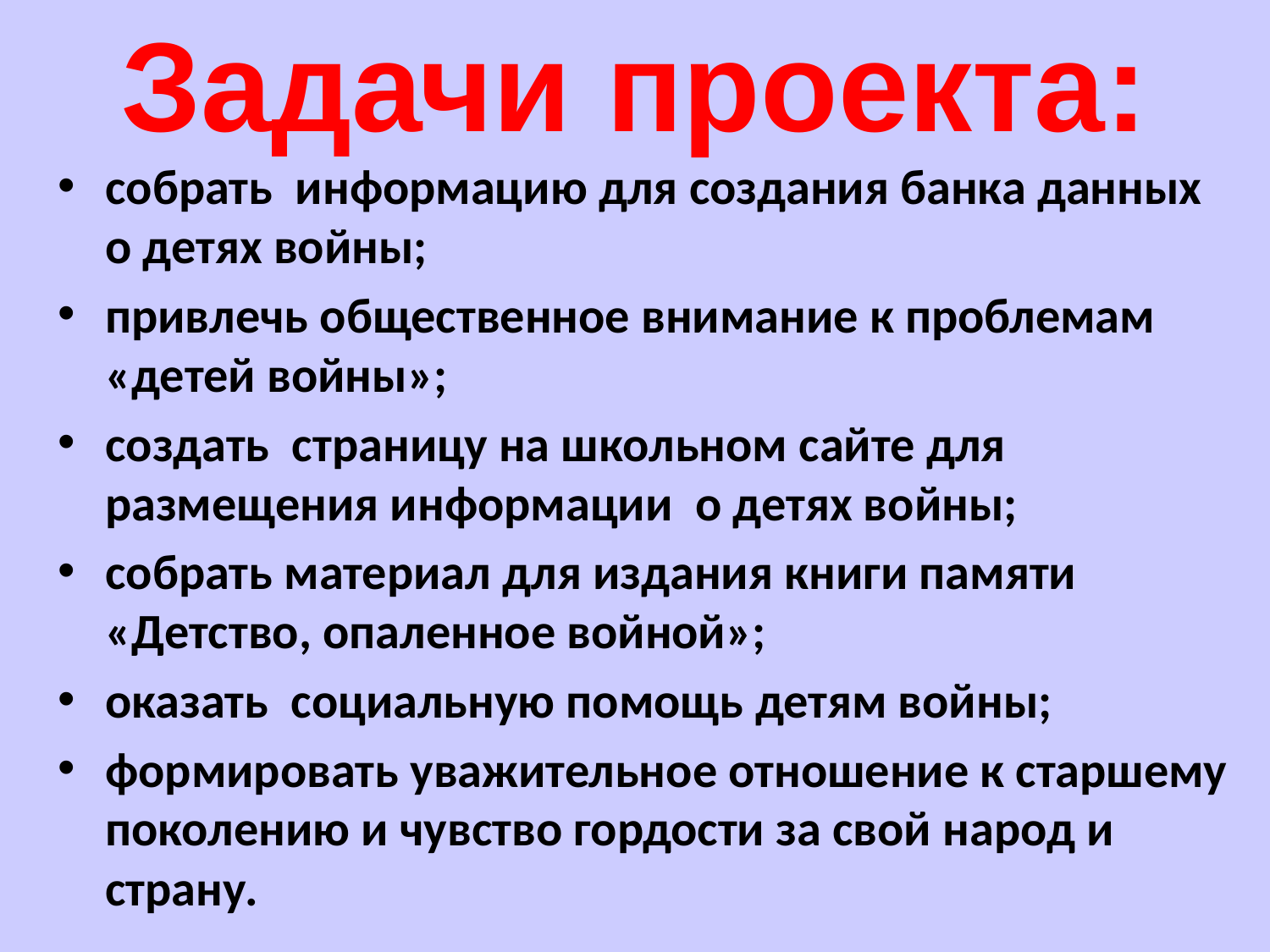

# Задачи проекта:
собрать  информацию для создания банка данных   о детях войны;
привлечь общественное внимание к проблемам «детей войны»;
создать  страницу на школьном сайте для размещения информации  о детях войны;
собрать материал для издания книги памяти «Детство, опаленное войной»;
оказать  социальную помощь детям войны;
формировать уважительное отношение к старшему поколению и чувство гордости за свой народ и страну.